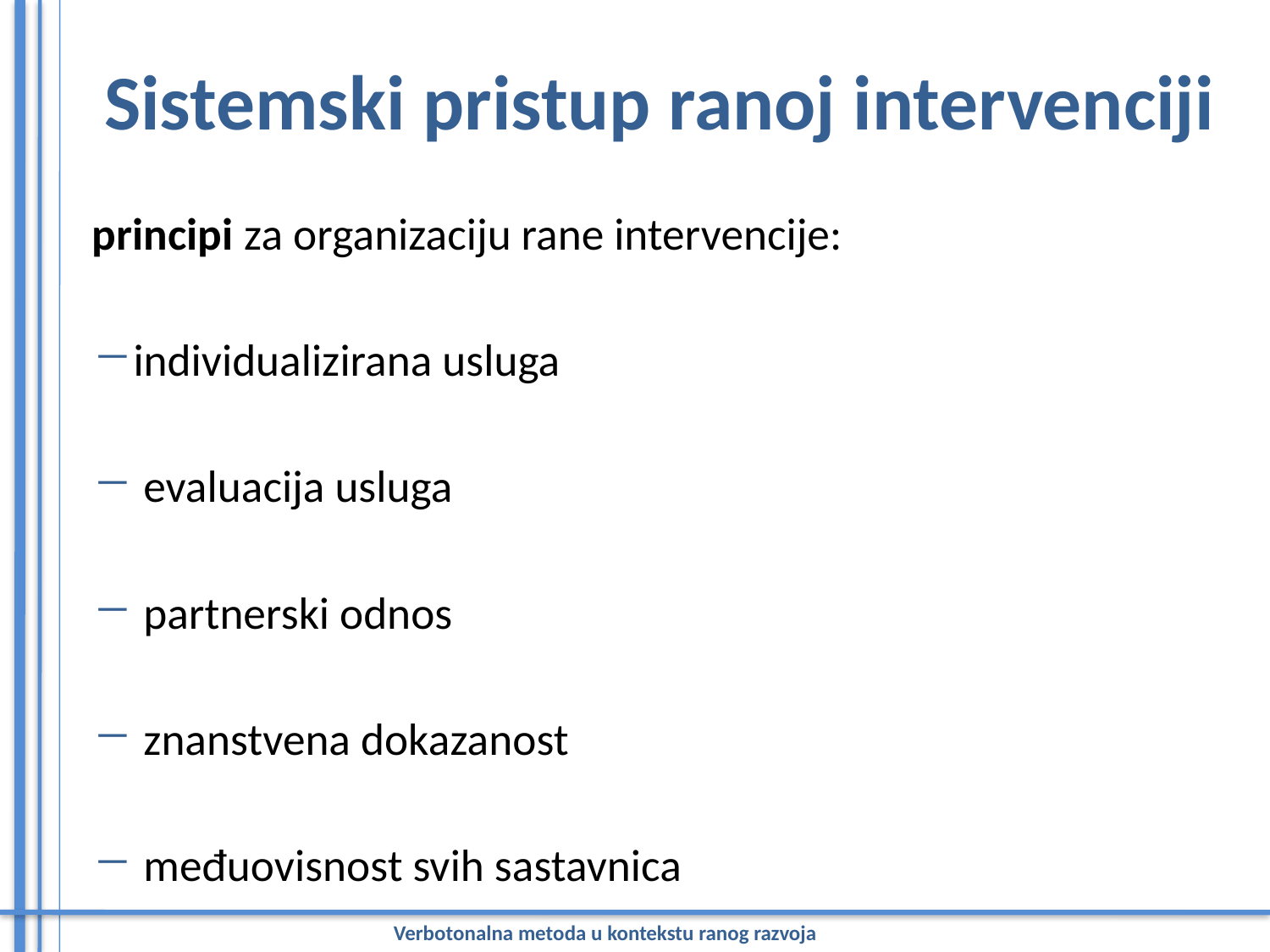

# Sistemski pristup ranoj intervenciji
principi za organizaciju rane intervencije:

individualizirana usluga

 evaluacija usluga

 partnerski odnos

 znanstvena dokazanost

 međuovisnost svih sastavnica
Verbotonalna metoda u kontekstu ranog razvoja
24